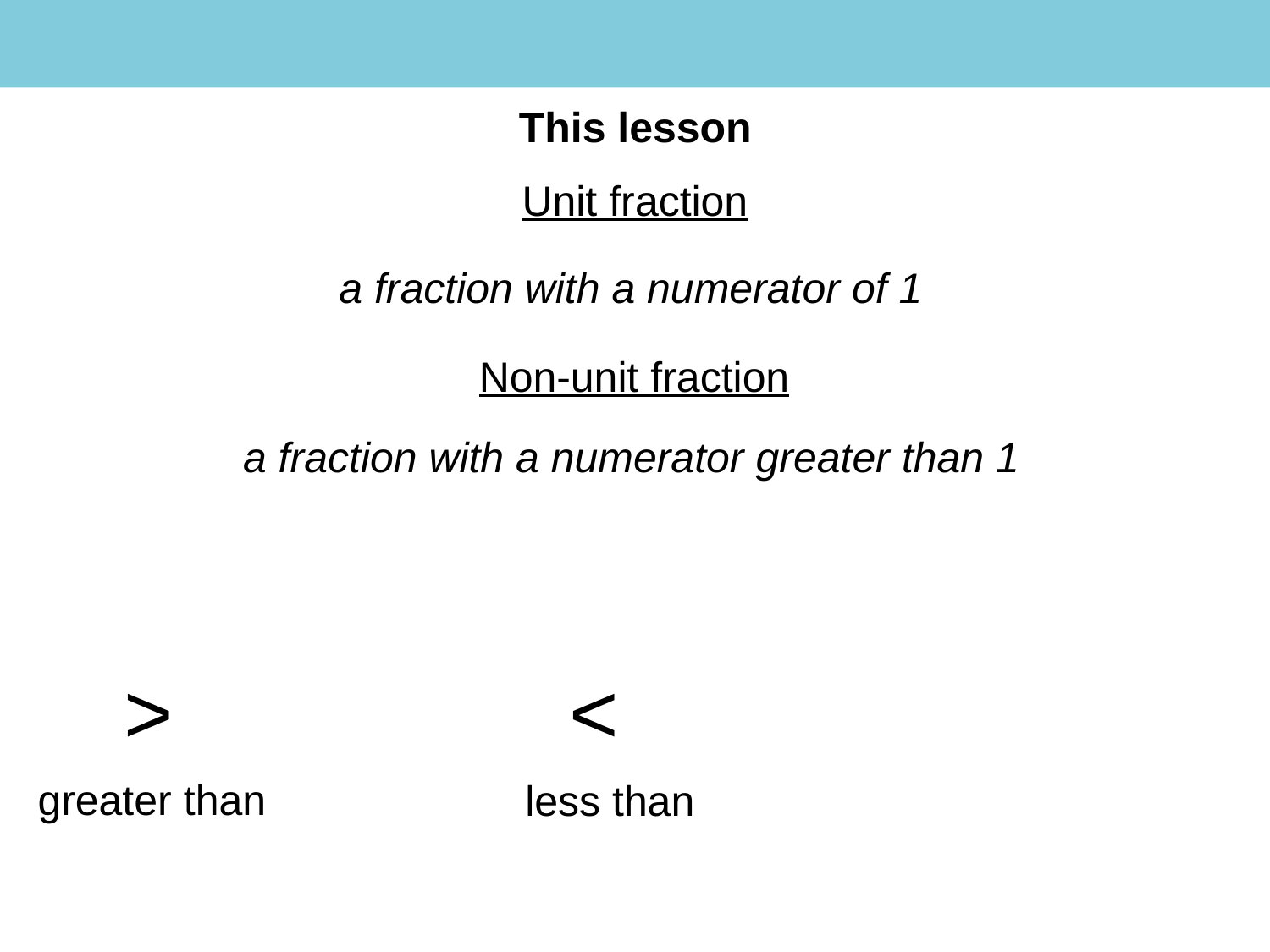

#
This lesson
Unit fraction
a fraction with a numerator of 1
Non-unit fraction
a fraction with a numerator greater than 1
>
<
greater than
less than